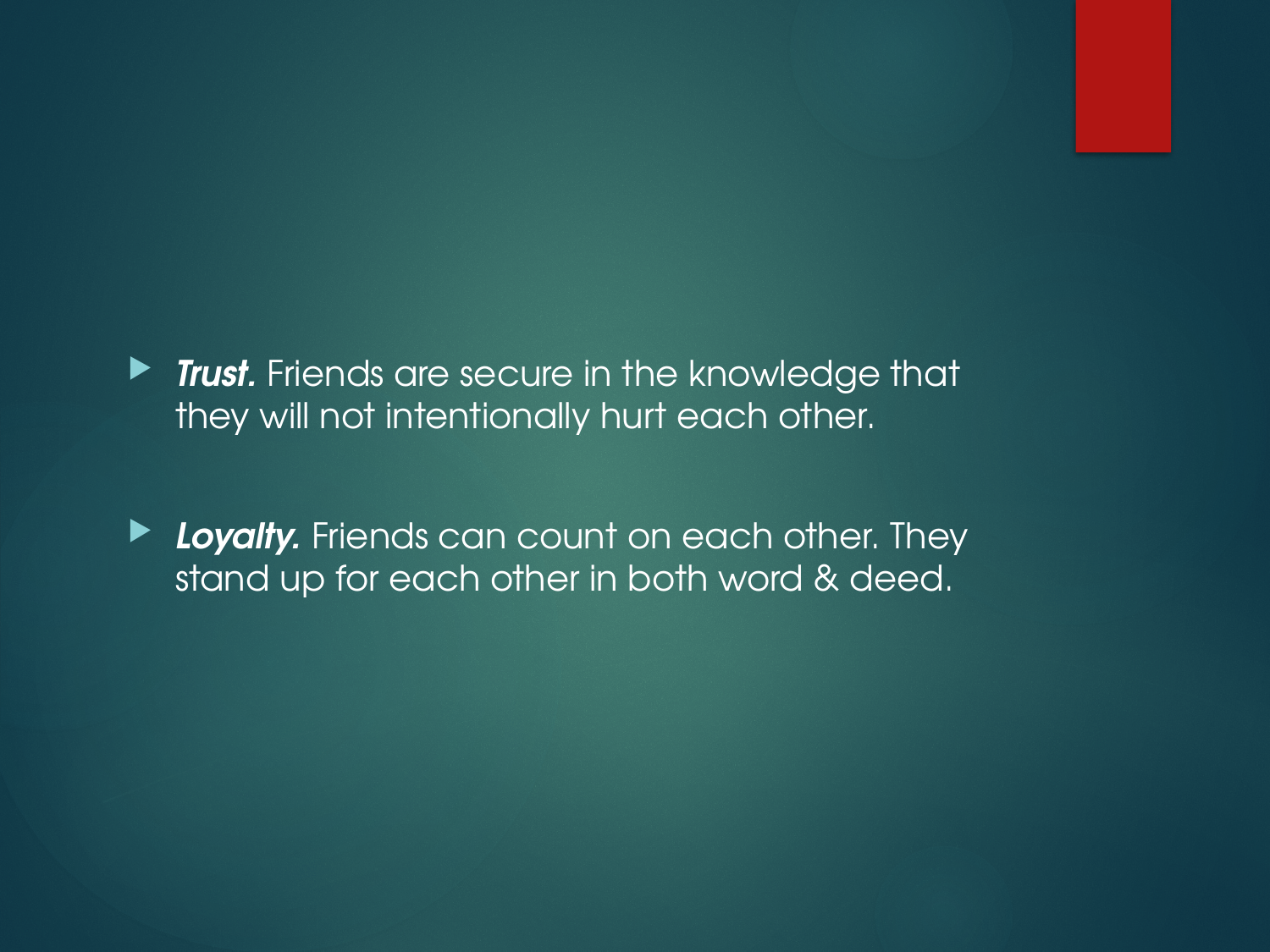

#

Trust. Friends are secure in the knowledge that they will not intentionally hurt each other.

Loyalty. Friends can count on each other. They stand up for each other in both word & deed.